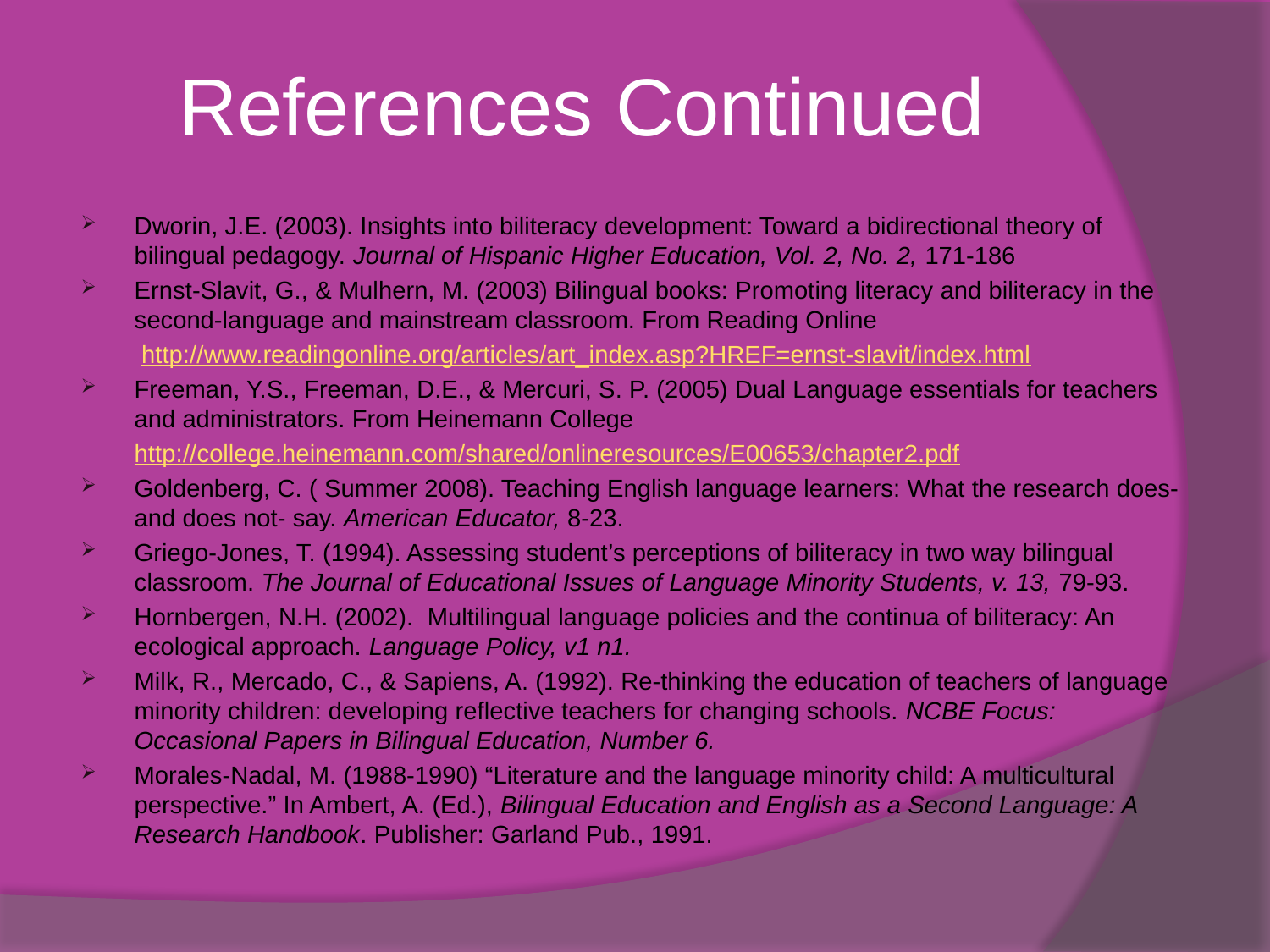

# References Continued

Dworin, J.E. (2003). Insights into biliteracy development: Toward a bidirectional theory of bilingual pedagogy. Journal of Hispanic Higher Education, Vol. 2, No. 2, 171-186
Ernst-Slavit, G., & Mulhern, M. (2003) Bilingual books: Promoting literacy and biliteracy in the second-language and mainstream classroom. From Reading Online
	 http://www.readingonline.org/articles/art_index.asp?HREF=ernst-slavit/index.html
Freeman, Y.S., Freeman, D.E., & Mercuri, S. P. (2005) Dual Language essentials for teachers and administrators. From Heinemann College
	http://college.heinemann.com/shared/onlineresources/E00653/chapter2.pdf
Goldenberg, C. ( Summer 2008). Teaching English language learners: What the research does-and does not- say. American Educator, 8-23.
Griego-Jones, T. (1994). Assessing student’s perceptions of biliteracy in two way bilingual classroom. The Journal of Educational Issues of Language Minority Students, v. 13, 79-93.
Hornbergen, N.H. (2002).  Multilingual language policies and the continua of biliteracy: An ecological approach. Language Policy, v1 n1.
Milk, R., Mercado, C., & Sapiens, A. (1992). Re-thinking the education of teachers of language minority children: developing reflective teachers for changing schools. NCBE Focus: Occasional Papers in Bilingual Education, Number 6.
Morales-Nadal, M. (1988-1990) “Literature and the language minority child: A multicultural perspective.” In Ambert, A. (Ed.), Bilingual Education and English as a Second Language: A Research Handbook. Publisher: Garland Pub., 1991.